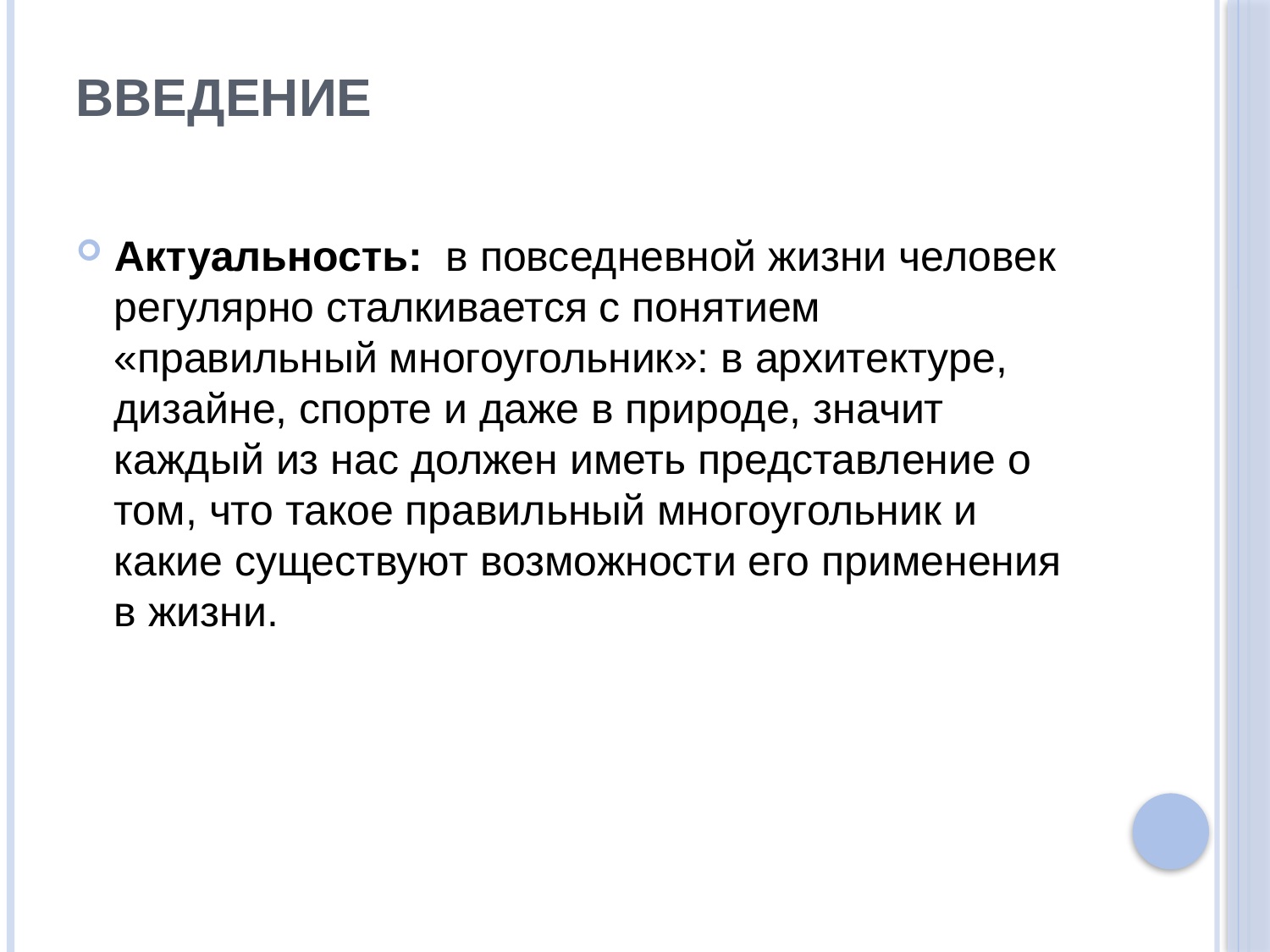

# Введение
Актуальность:  в повседневной жизни человек регулярно сталкивается с понятием «правильный многоугольник»: в архитектуре, дизайне, спорте и даже в природе, значит каждый из нас должен иметь представление о том, что такое правильный многоугольник и какие существуют возможности его применения в жизни.